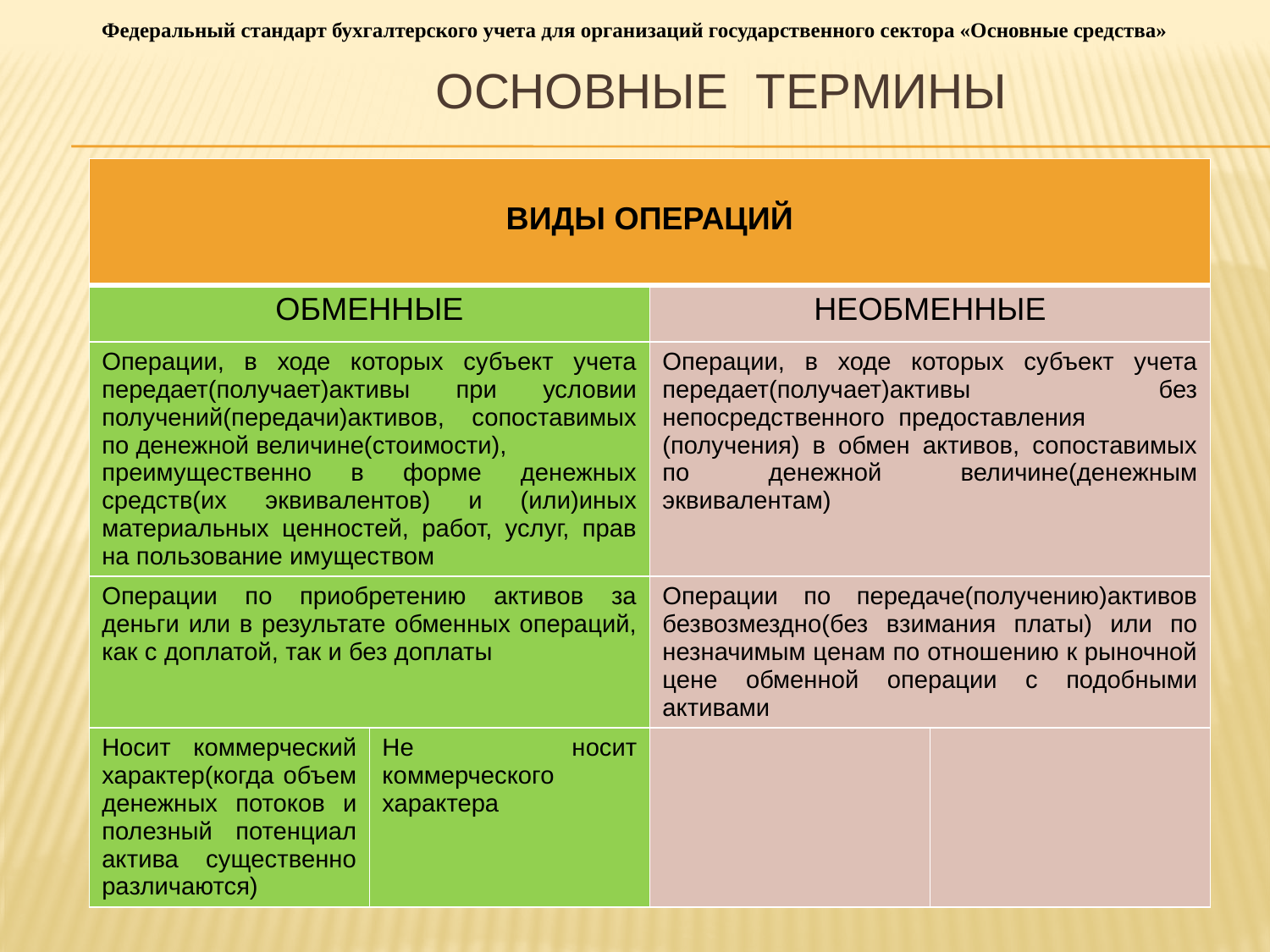

Федеральный стандарт бухгалтерского учета для организаций государственного сектора «Основные средства»
# ОСНОВНЫЕ  ТЕРМИНЫ

| ВИДЫ ОПЕРАЦИЙ |  |  |  |
| --- | --- | --- | --- |
| ОБМЕННЫЕ |  | НЕОБМЕННЫЕ |  |
| Операции, в ходе которых субъект учета передает(получает)активы при условии получений(передачи)активов, сопоставимых по денежной величине(стоимости), преимущественно в форме денежных средств(их эквивалентов) и (или)иных материальных ценностей, работ, услуг, прав на пользование имуществом |  | Операции, в ходе которых субъект учета передает(получает)активы без непосредственного предоставления (получения) в обмен активов, сопоставимых по денежной величине(денежным эквивалентам) |  |
| Операции по приобретению активов за деньги или в результате обменных операций, как с доплатой, так и без доплаты |  | Операции по передаче(получению)активов безвозмездно(без взимания платы) или по незначимым ценам по отношению к рыночной цене обменной операции с подобными активами |  |
| Носит коммерческий характер(когда объем денежных потоков и полезный потенциал актива существенно различаются) | Не носит коммерческого характера |  |  |